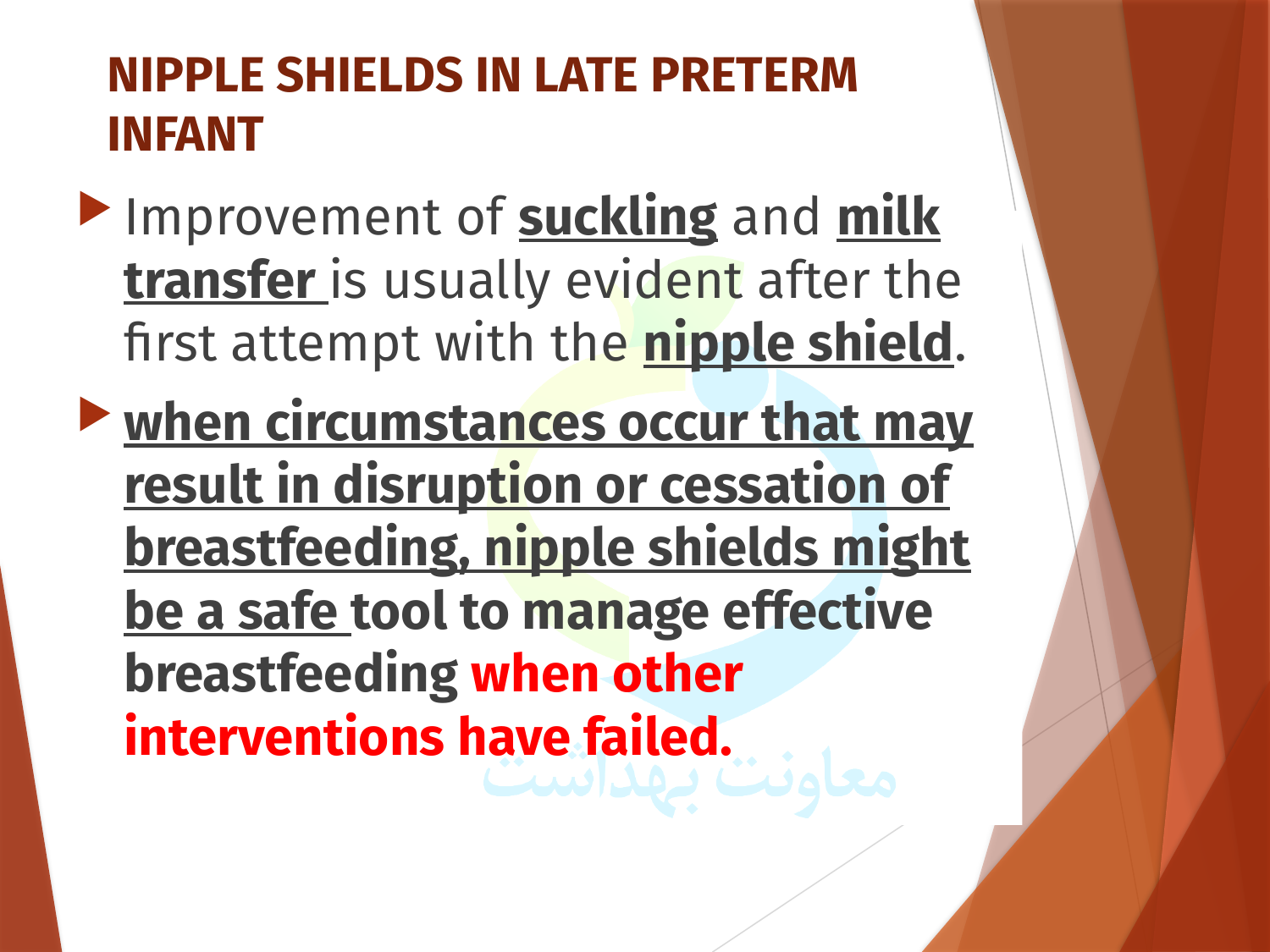

NIPPLE SHIELDS IN LATE PRETERM  INFANT

Improvement of suckling and milk transfer is usually evident after the first attempt with the nipple shield.
when circumstances occur that may result in disruption or cessation of breastfeeding, nipple shields might be a safe tool to manage effective breastfeeding when other interventions have failed.